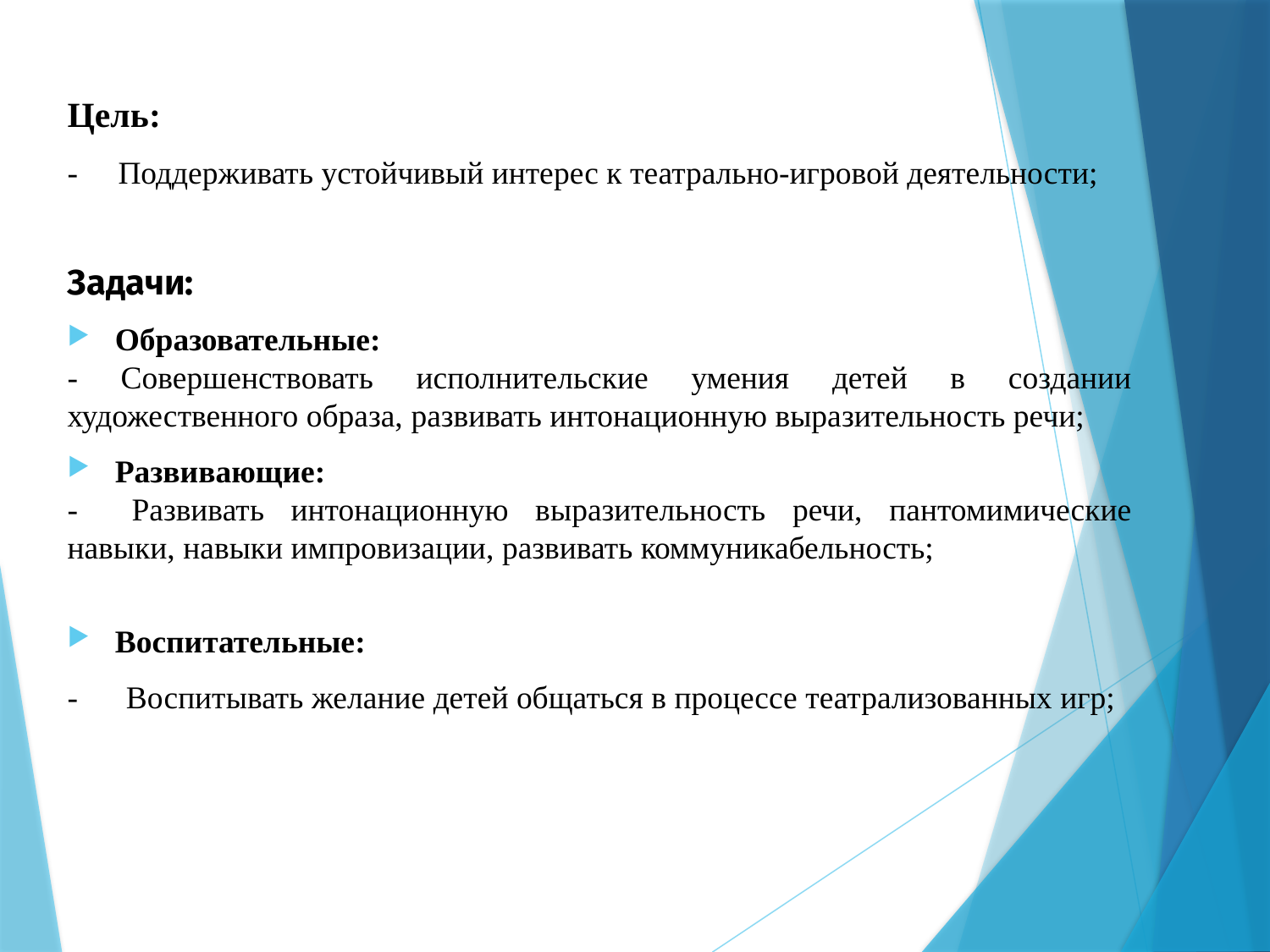

Цель:
-     Поддерживать устойчивый интерес к театрально-игровой деятельности;

Задачи:
Образовательные:
- Совершенствовать исполнительские умения детей в создании художественного образа, развивать интонационную выразительность речи;
Развивающие:
-  Развивать интонационную выразительность речи, пантомимические навыки, навыки импровизации, развивать коммуникабельность;

Воспитательные:
-      Воспитывать желание детей общаться в процессе театрализованных игр;